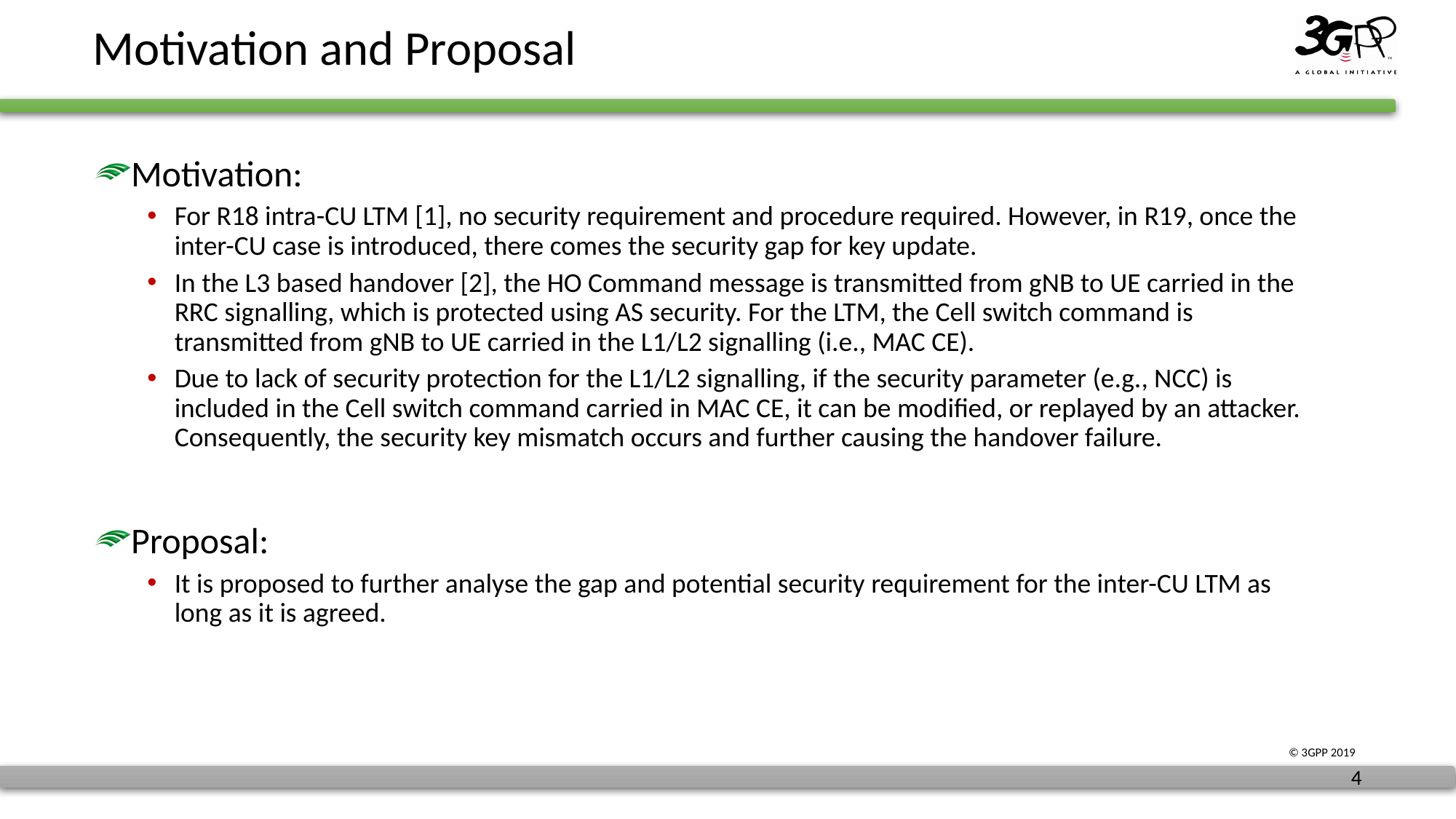

# Motivation and Proposal
Motivation:
For R18 intra-CU LTM [1], no security requirement and procedure required. However, in R19, once the inter-CU case is introduced, there comes the security gap for key update.
In the L3 based handover [2], the HO Command message is transmitted from gNB to UE carried in the RRC signalling, which is protected using AS security. For the LTM, the Cell switch command is transmitted from gNB to UE carried in the L1/L2 signalling (i.e., MAC CE).
Due to lack of security protection for the L1/L2 signalling, if the security parameter (e.g., NCC) is included in the Cell switch command carried in MAC CE, it can be modified, or replayed by an attacker. Consequently, the security key mismatch occurs and further causing the handover failure.

Proposal:
It is proposed to further analyse the gap and potential security requirement for the inter-CU LTM as long as it is agreed.